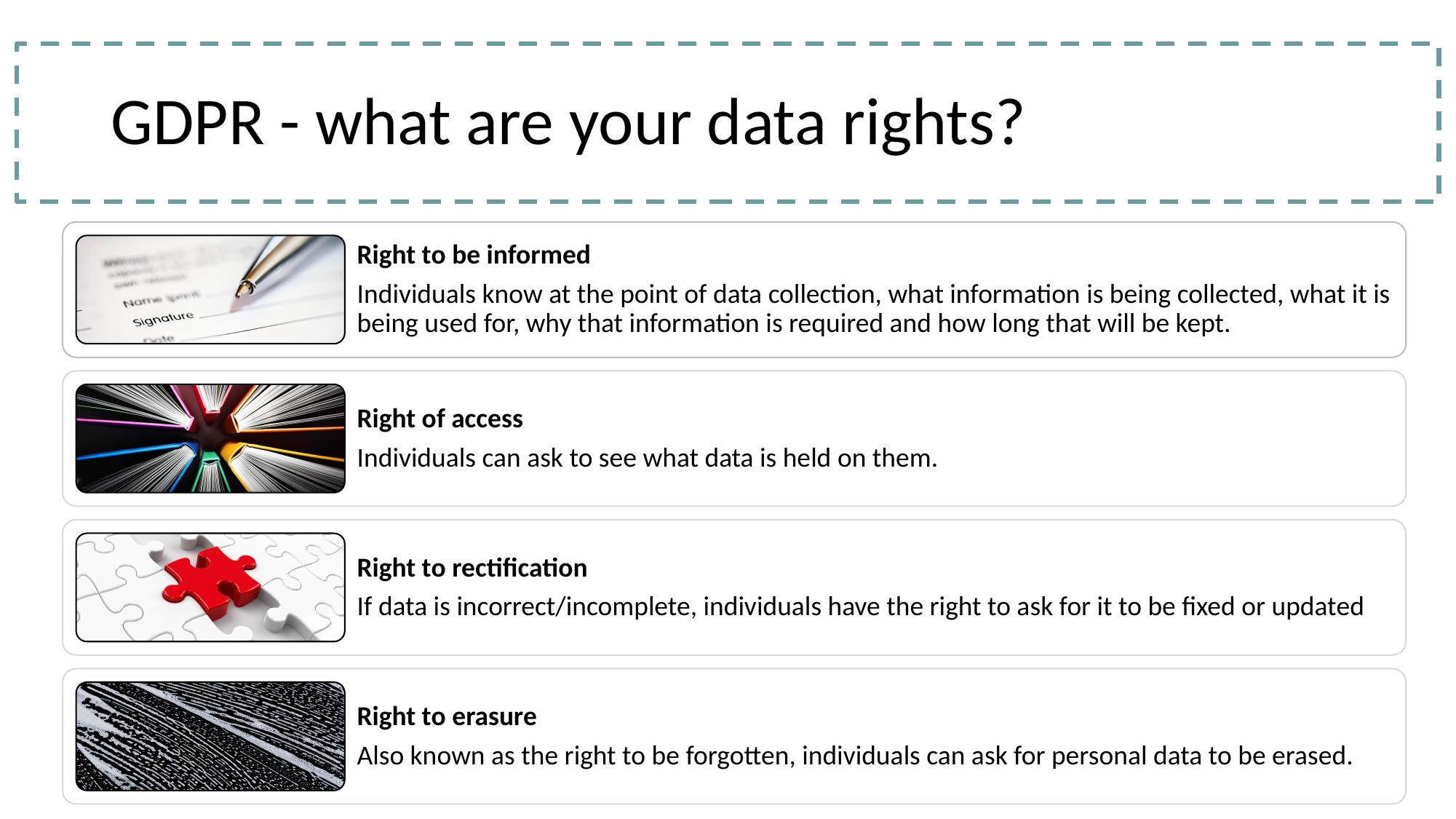

# GDPR - what are your data rights?
Right to be informed
Individuals know at the point of data collection, what information is being collected, what it is being used for, why that information is required and how long that will be kept.
Right of access
Individuals can ask to see what data is held on them.
Right to rectification
If data is incorrect/incomplete, individuals have the right to ask for it to be fixed or updated
Right to erasure
Also known as the right to be forgotten, individuals can ask for personal data to be erased.